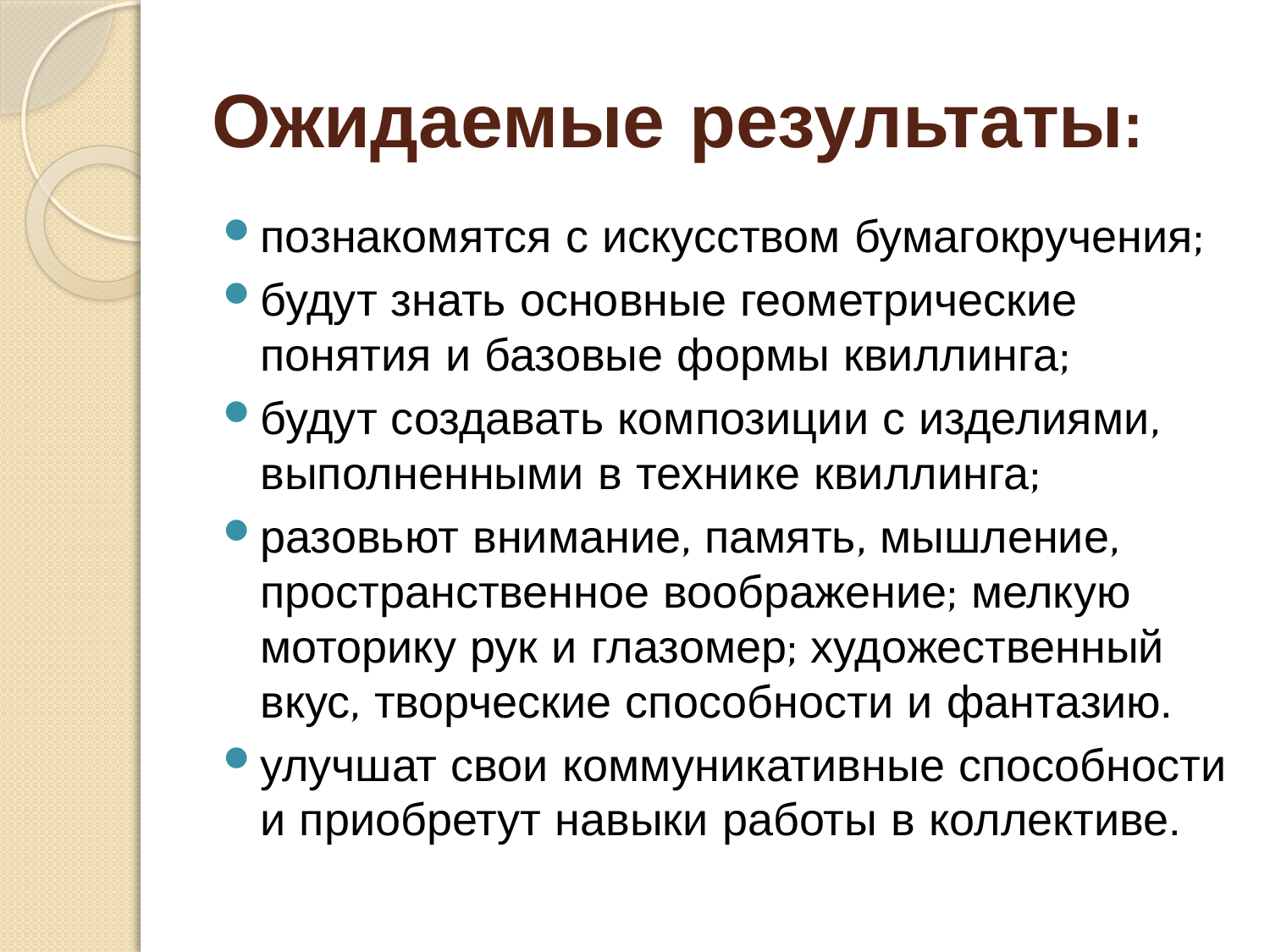

# Ожидаемые результаты:
познакомятся с искусством бумагокручения;
будут знать основные геометрические понятия и базовые формы квиллинга;
будут создавать композиции с изделиями, выполненными в технике квиллинга;
разовьют внимание, память, мышление, пространственное воображение; мелкую моторику рук и глазомер; художественный вкус, творческие способности и фантазию.
улучшат свои коммуникативные способности и приобретут навыки работы в коллективе.